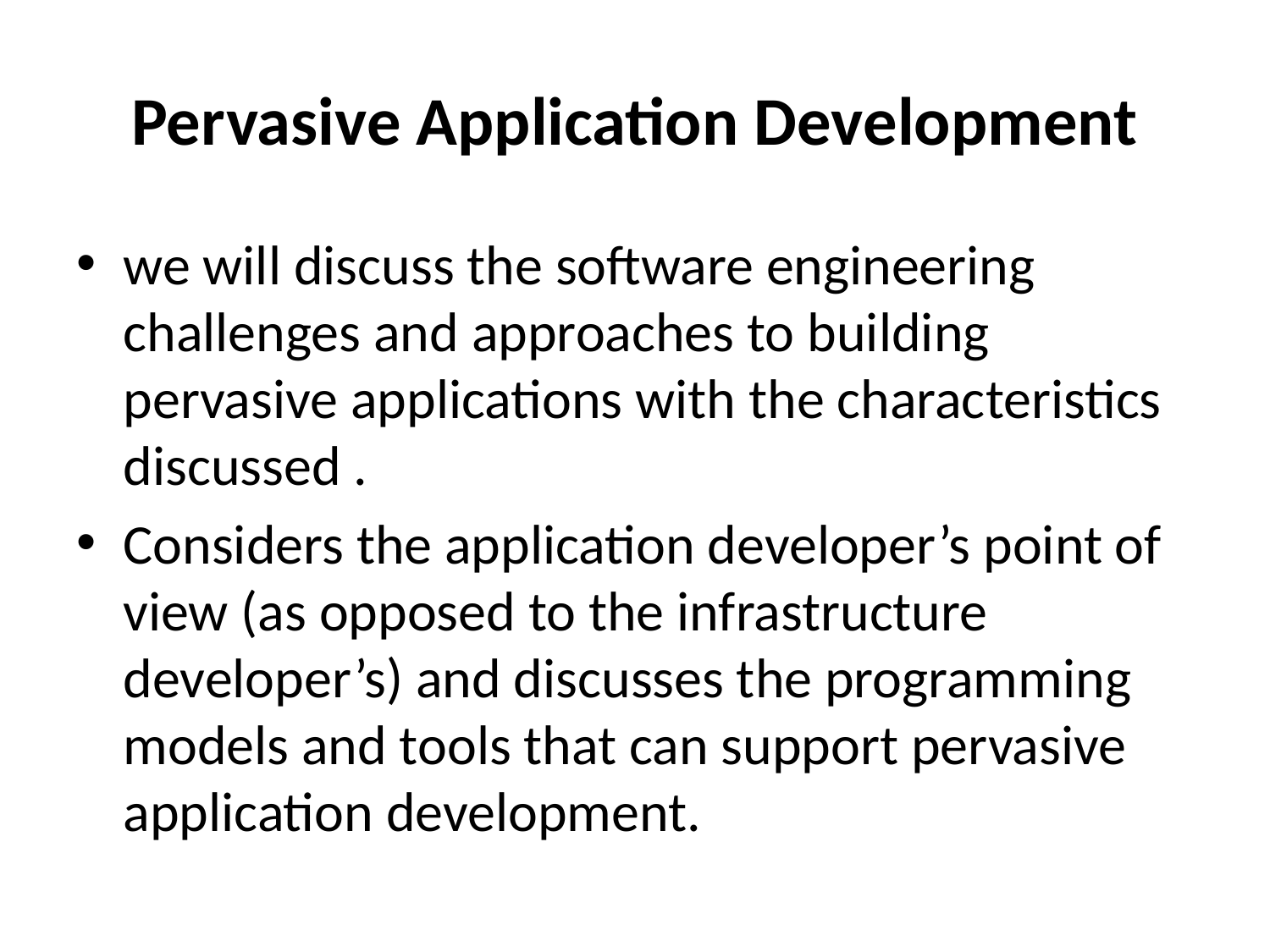

# Pervasive Application Development
we will discuss the software engineering challenges and approaches to building pervasive applications with the characteristics discussed .
Considers the application developer’s point of view (as opposed to the infrastructure developer’s) and discusses the programming models and tools that can support pervasive application development.